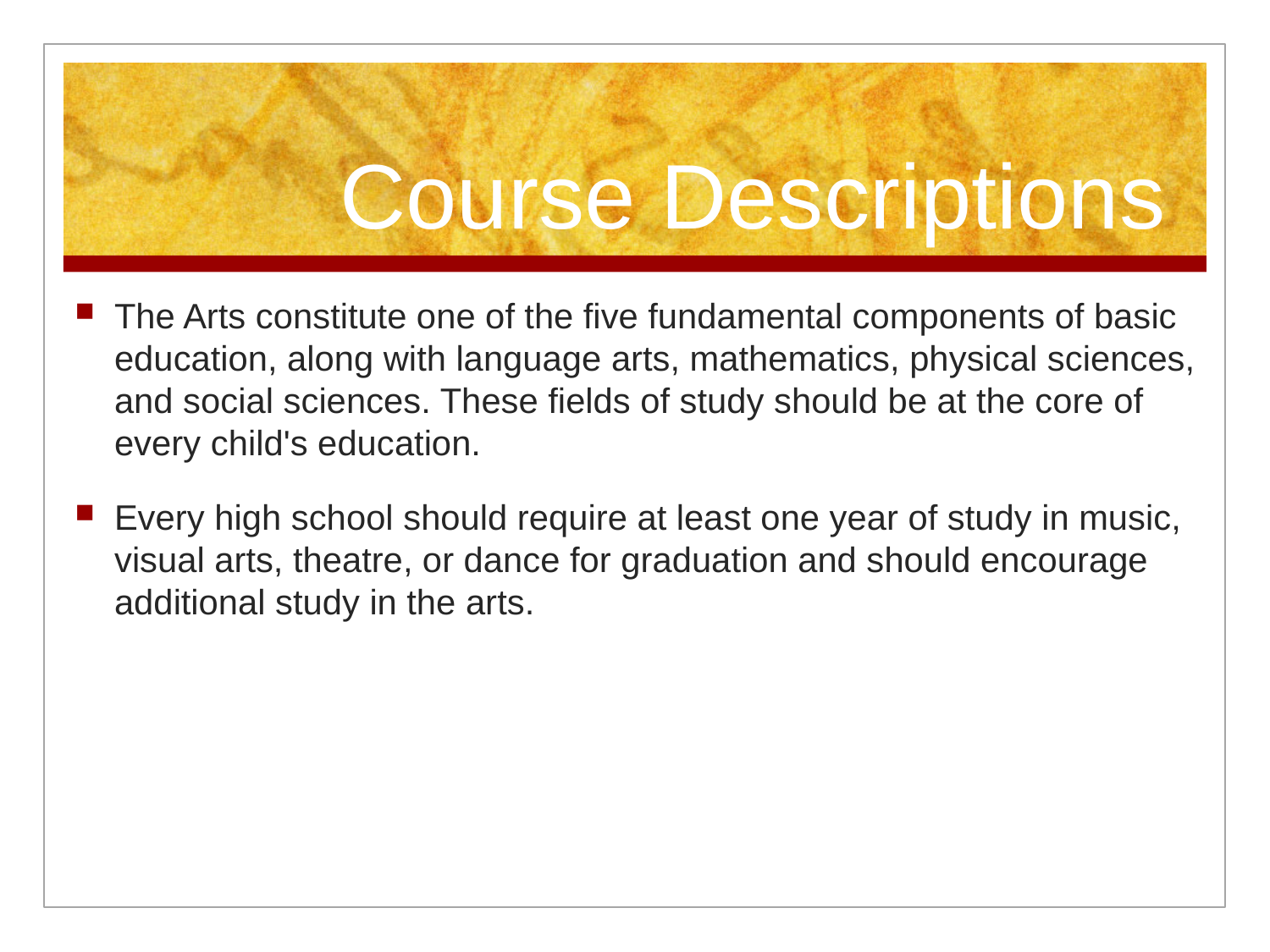

# Course Descriptions
The Arts constitute one of the five fundamental components of basic education, along with language arts, mathematics, physical sciences, and social sciences. These fields of study should be at the core of every child's education.
Every high school should require at least one year of study in music, visual arts, theatre, or dance for graduation and should encourage additional study in the arts.